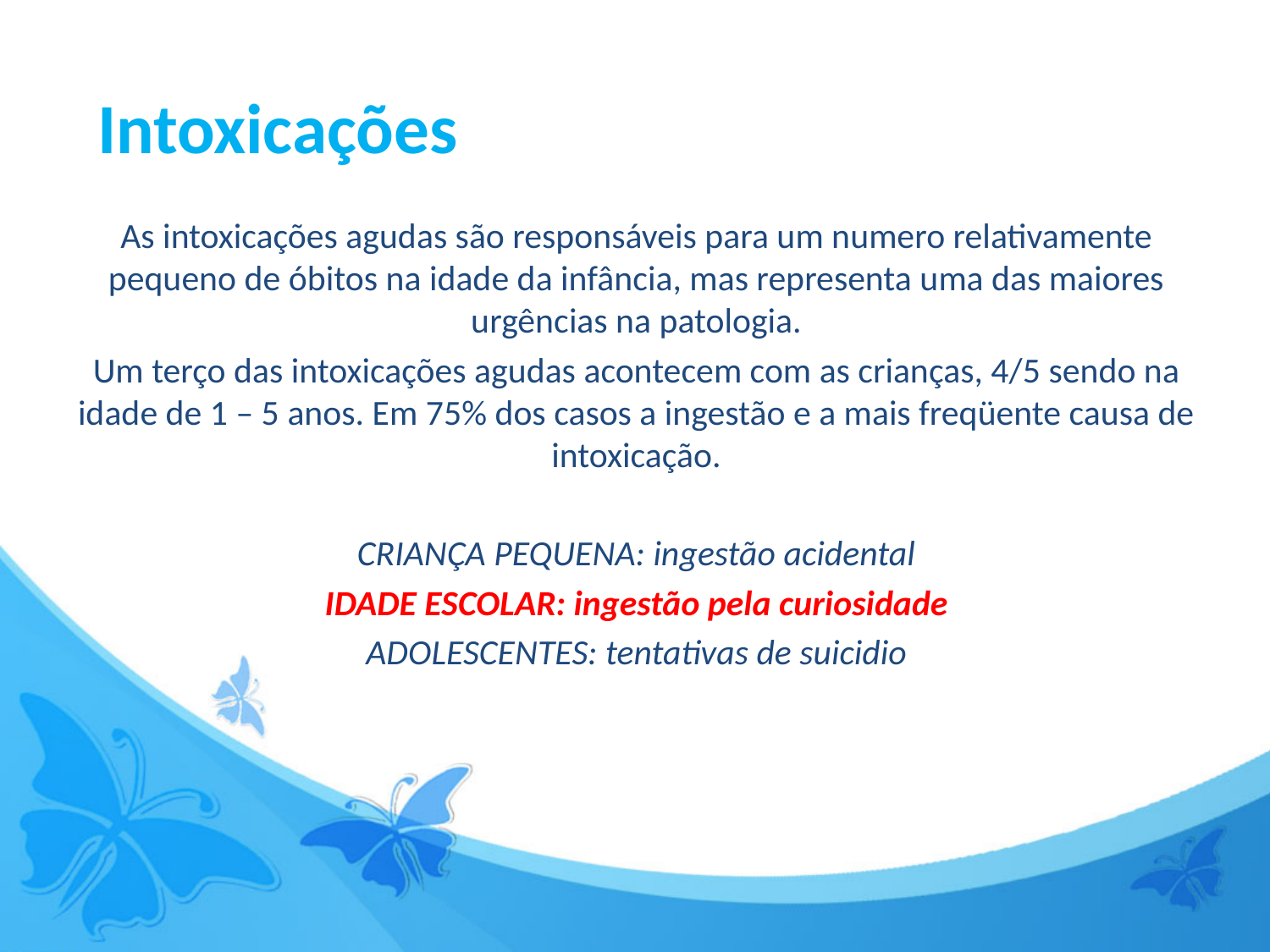

Intoxicações
As intoxicações agudas são responsáveis para um numero relativamente pequeno de óbitos na idade da infância, mas representa uma das maiores urgências na patologia.
Um terço das intoxicações agudas acontecem com as crianças, 4/5 sendo na idade de 1 – 5 anos. Em 75% dos casos a ingestão e a mais freqüente causa de intoxicação.

CRIANÇA PEQUENA: ingestão acidental
IDADE ESCOLAR: ingestão pela curiosidade
ADOLESCENTES: tentativas de suicidio